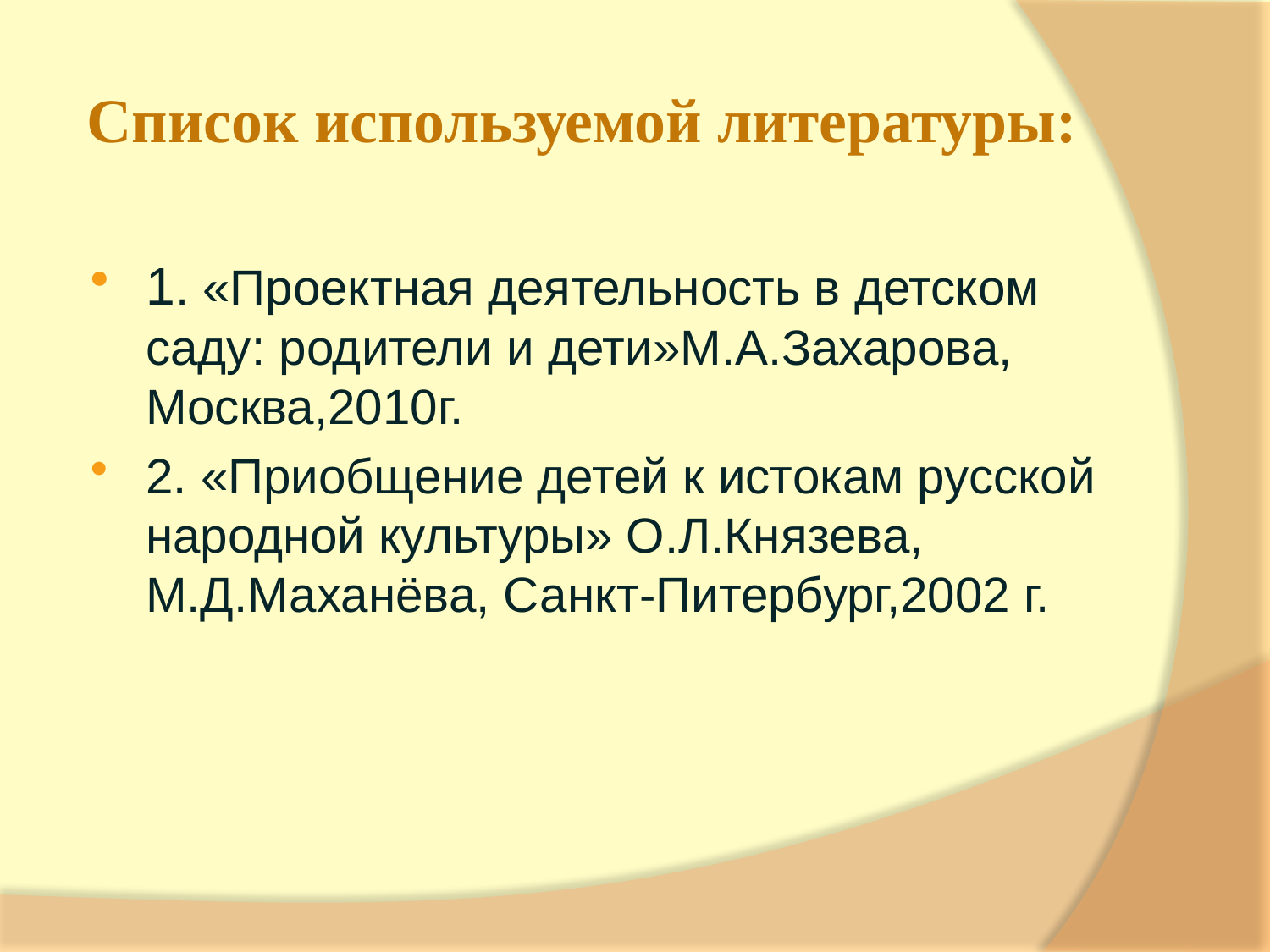

# Список используемой литературы:
1. «Проектная деятельность в детском саду: родители и дети»М.А.Захарова, Москва,2010г.
2. «Приобщение детей к истокам русской народной культуры» О.Л.Князева, М.Д.Маханёва, Санкт-Питербург,2002 г.